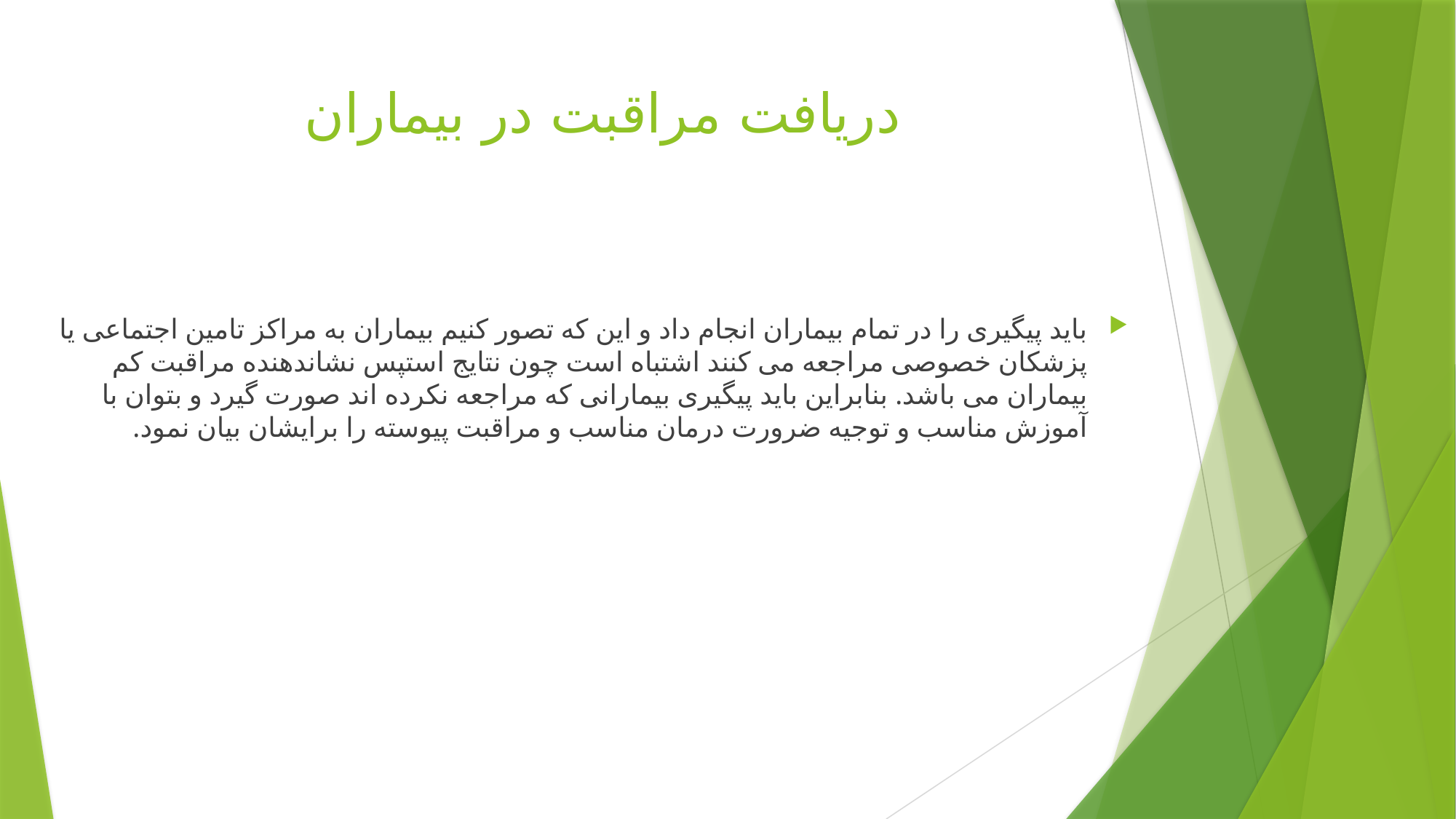

# دریافت مراقبت در بیماران

باید پیگیری را در تمام بیماران انجام داد و این که تصور کنیم بیماران به مراکز تامین اجتماعی یا پزشکان خصوصی مراجعه می کنند اشتباه است چون نتایج استپس نشاندهنده مراقبت کم بیماران می باشد. بنابراین باید پیگیری بیمارانی که مراجعه نکرده اند صورت گیرد و بتوان با آموزش مناسب و توجیه ضرورت درمان مناسب و مراقبت پیوسته را برایشان بیان نمود.